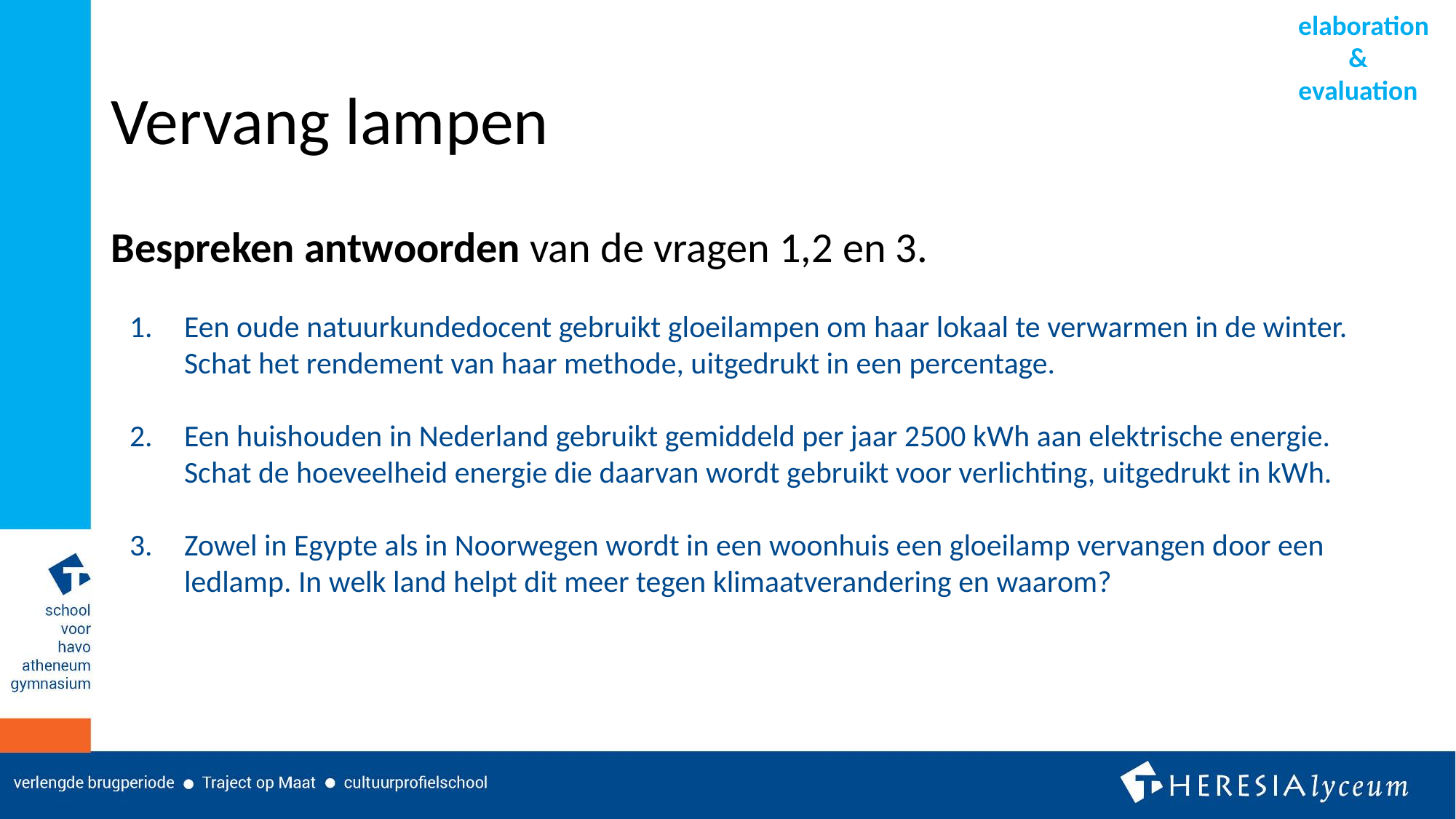

elaboration
&
evaluation
# Vervang lampen
Bespreken antwoorden van de vragen 1,2 en 3.

Een oude natuurkundedocent gebruikt gloeilampen om haar lokaal te verwarmen in de winter. Schat het rendement van haar methode, uitgedrukt in een percentage.

Een huishouden in Nederland gebruikt gemiddeld per jaar 2500 kWh aan elektrische energie. Schat de hoeveelheid energie die daarvan wordt gebruikt voor verlichting, uitgedrukt in kWh.

Zowel in Egypte als in Noorwegen wordt in een woonhuis een gloeilamp vervangen door een ledlamp. In welk land helpt dit meer tegen klimaatverandering en waarom?